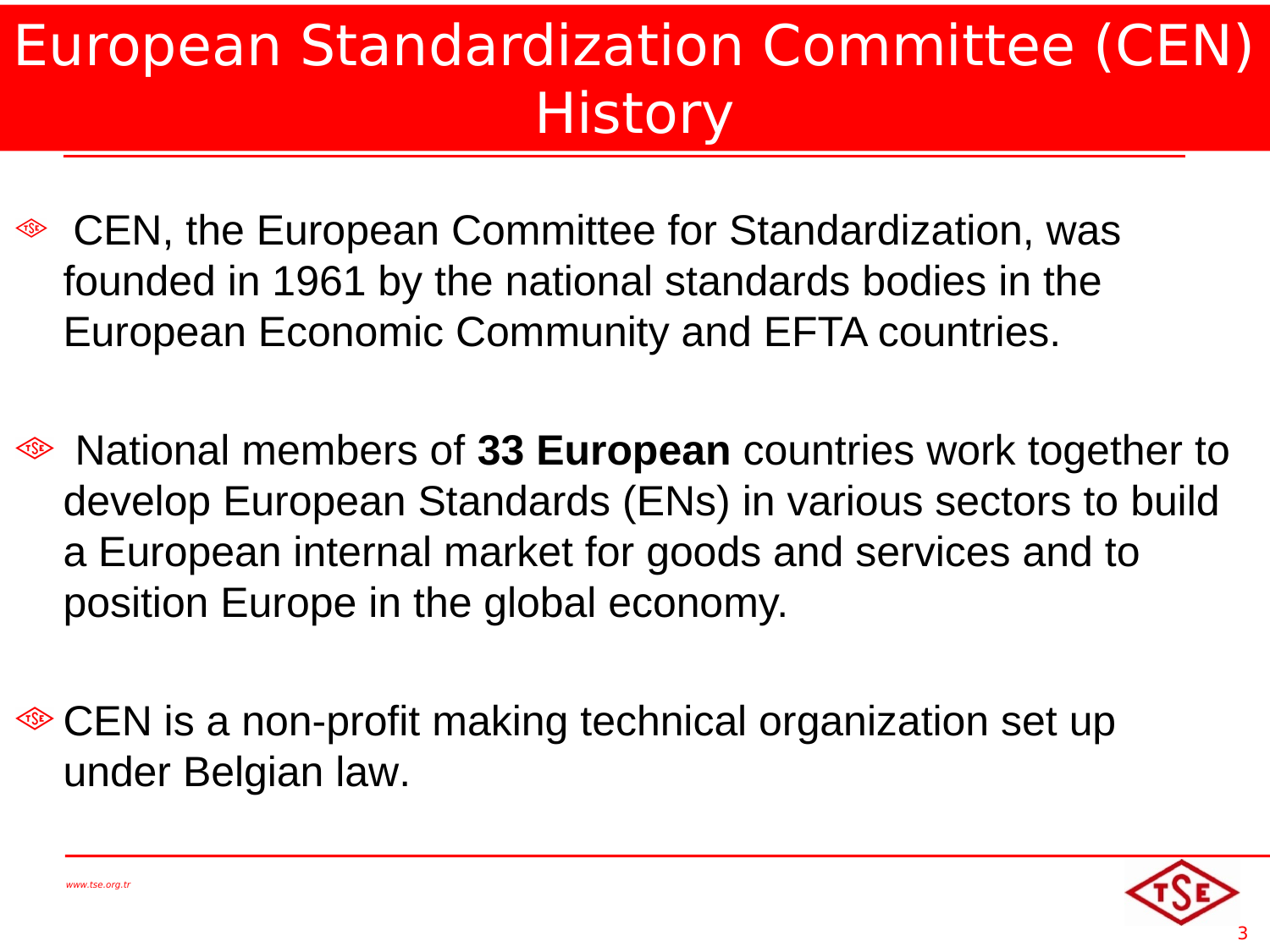

# European Standardization Committee (CEN) History
 CEN, the European Committee for Standardization, was founded in 1961 by the national standards bodies in the European Economic Community and EFTA countries.

 National members of 33 European countries work together to develop European Standards (ENs) in various sectors to build a European internal market for goods and services and to position Europe in the global economy.

CEN is a non-profit making technical organization set up under Belgian law.

www.tse.org.tr
3